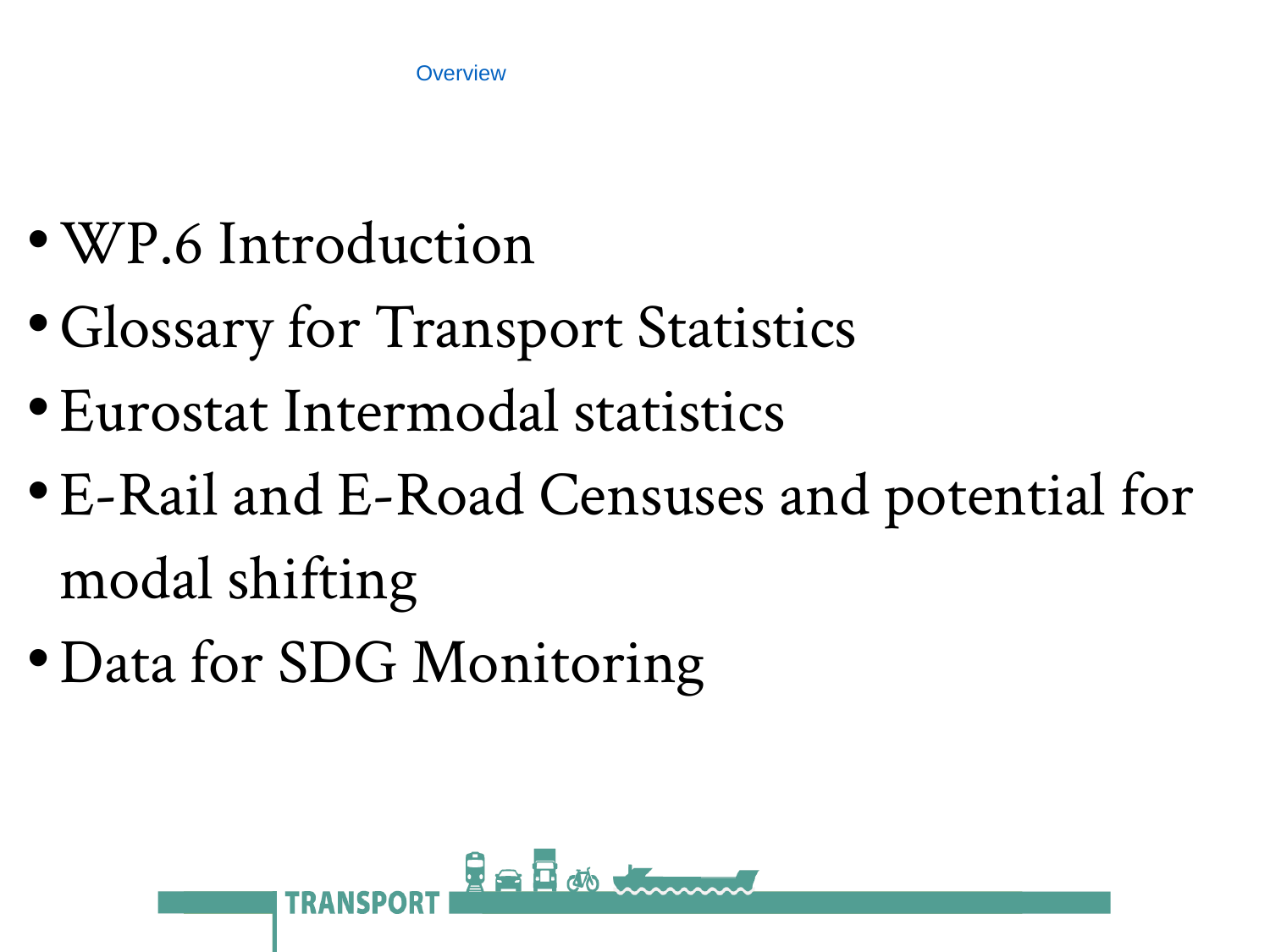

# Overview
WP.6 Introduction
Glossary for Transport Statistics
Eurostat Intermodal statistics
E-Rail and E-Road Censuses and potential for modal shifting
Data for SDG Monitoring